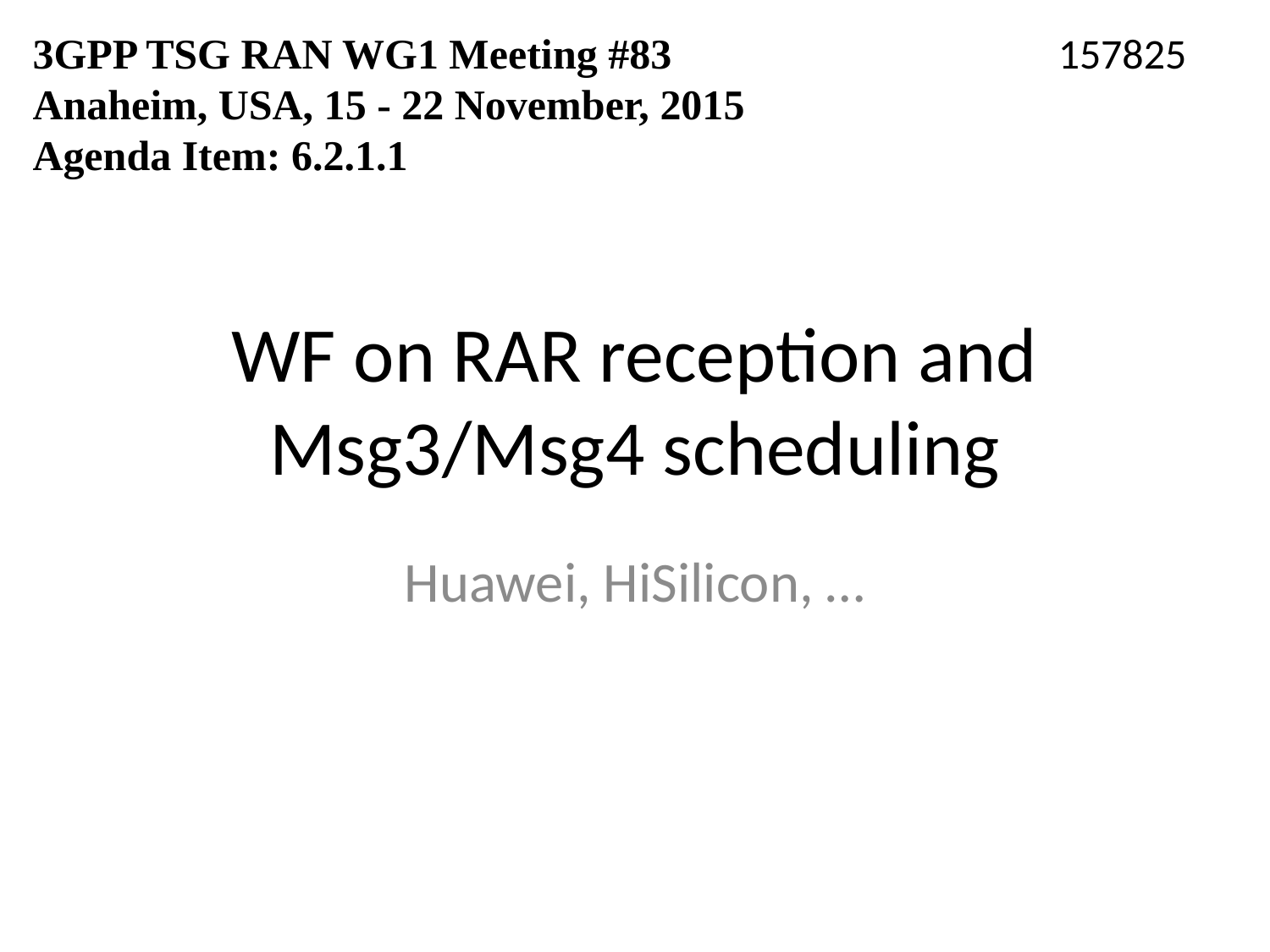

3GPP TSG RAN WG1 Meeting #83			 157825
Anaheim, USA, 15 - 22 November, 2015
Agenda Item: 6.2.1.1

# WF on RAR reception and Msg3/Msg4 scheduling
Huawei, HiSilicon, …